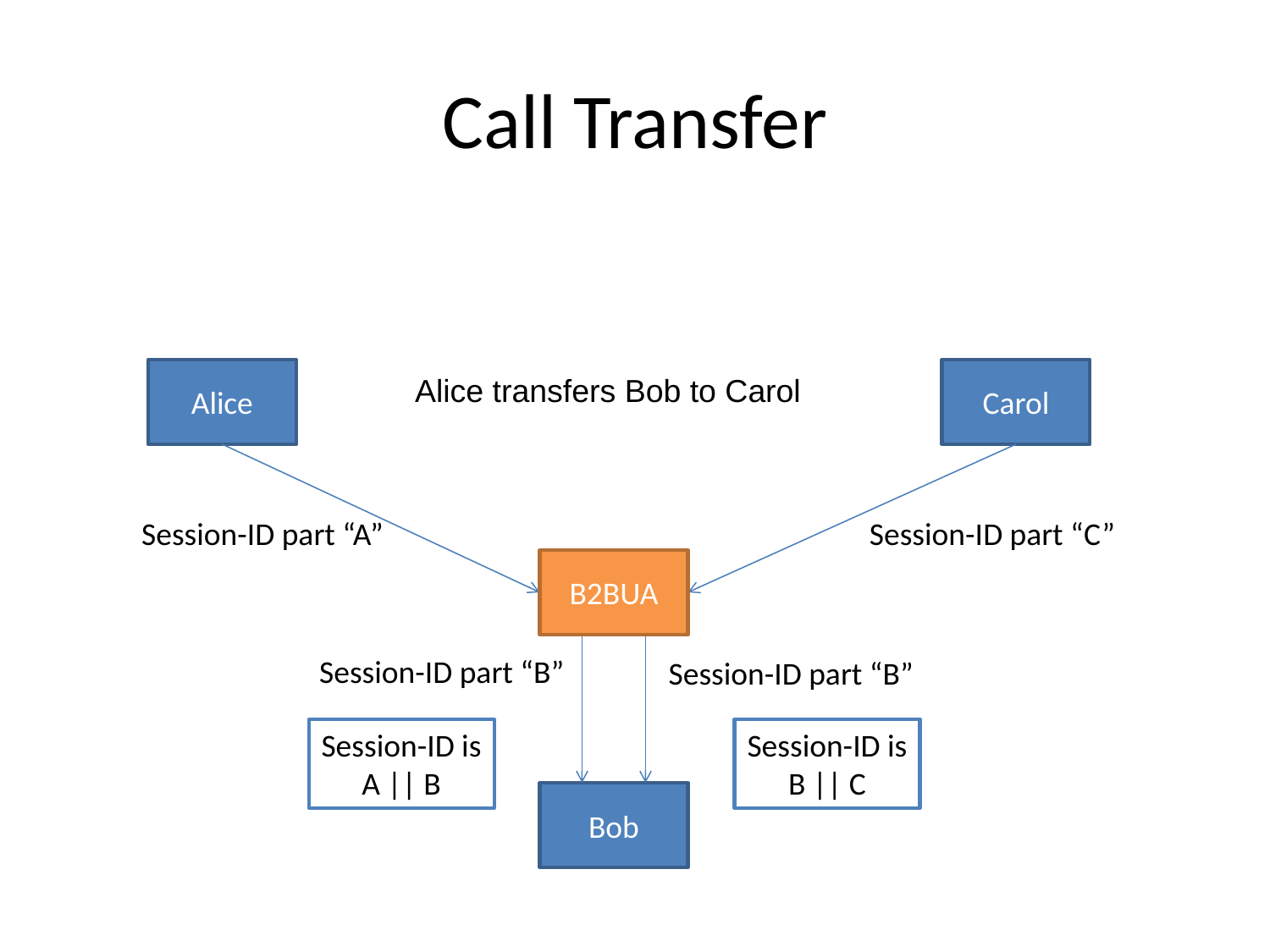

Call Transfer
Alice
Carol
Alice transfers Bob to Carol
Session-ID part “A”
Session-ID part “C”
B2BUA
Session-ID part “B”
Session-ID part “B”
Session-ID is
A || B
Session-ID is
B || C
Bob